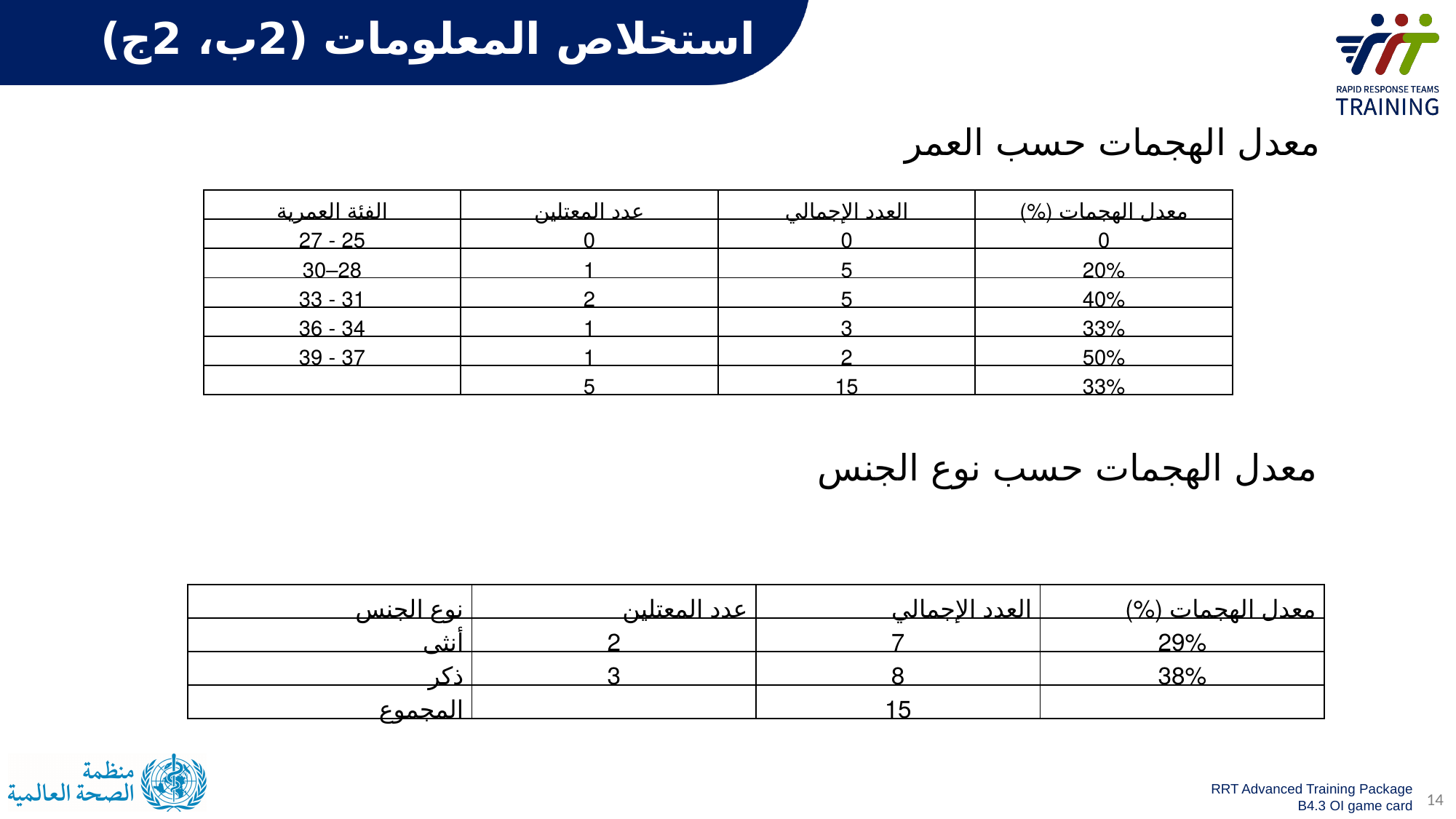

استخلاص المعلومات (2ب، 2ج)
معدل الهجمات حسب العمر
| الفئة العمرية | عدد المعتلين | العدد الإجمالي | معدل الهجمات (%) |
| --- | --- | --- | --- |
| 25 - 27 | 0 | 0 | 0 |
| 28–30 | 1 | 5 | 20% |
| 31 - 33 | 2 | 5 | 40% |
| 34 - 36 | 1 | 3 | 33% |
| 37 - 39 | 1 | 2 | 50% |
|  | 5 | 15 | 33% |
معدل الهجمات حسب نوع الجنس
| نوع الجنس | عدد المعتلين | العدد الإجمالي | معدل الهجمات (%) |
| --- | --- | --- | --- |
| أنثى | 2 | 7 | 29% |
| ذكر | 3 | 8 | 38% |
| المجموع |  | 15 |  |